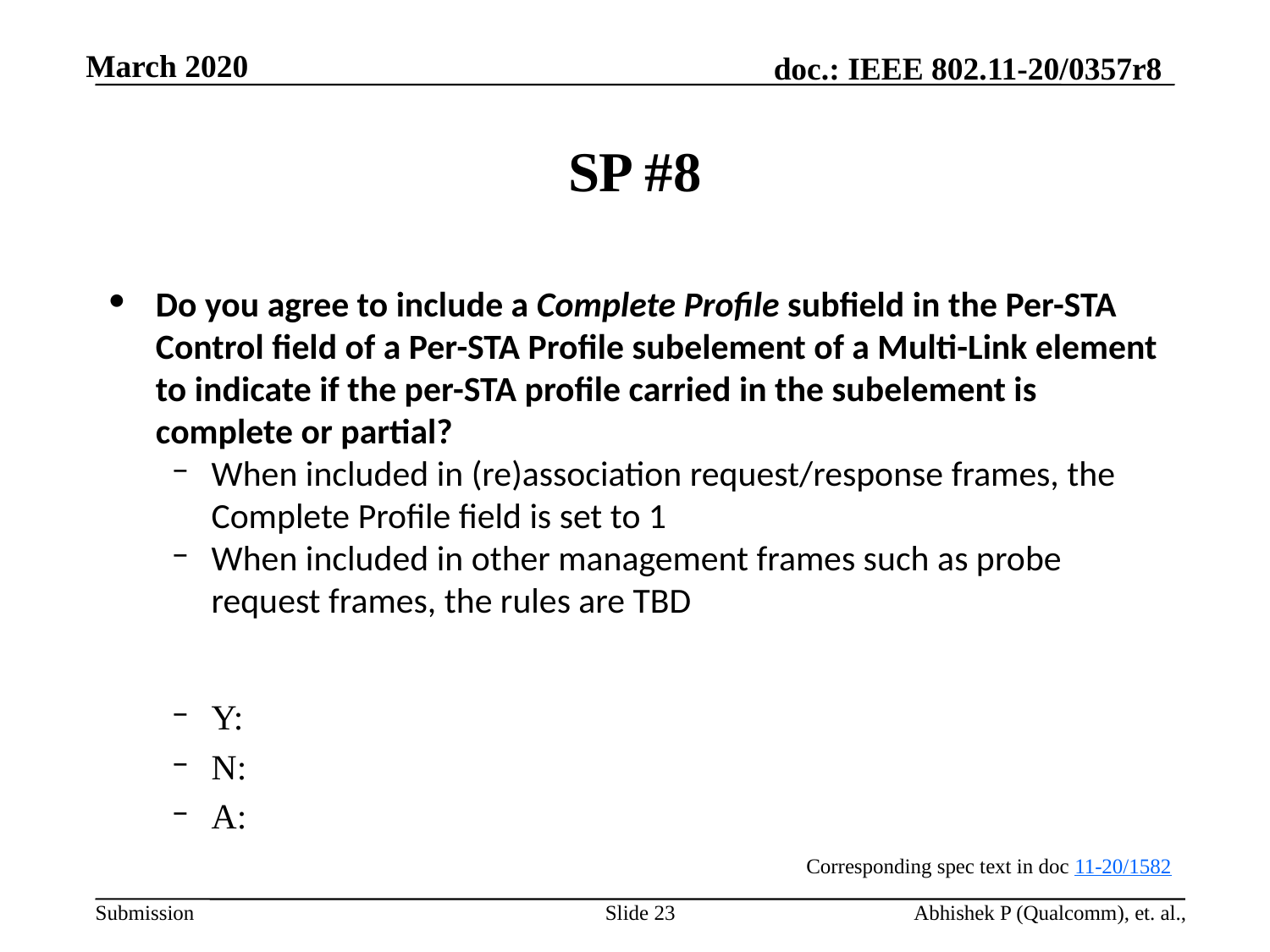

# SP #8
Do you agree to include a Complete Profile subfield in the Per-STA Control field of a Per-STA Profile subelement of a Multi-Link element to indicate if the per-STA profile carried in the subelement is complete or partial?
When included in (re)association request/response frames, the Complete Profile field is set to 1
When included in other management frames such as probe request frames, the rules are TBD

Y:
N:
A:

Corresponding spec text in doc 11-20/1582
Slide 23
Abhishek P (Qualcomm), et. al.,